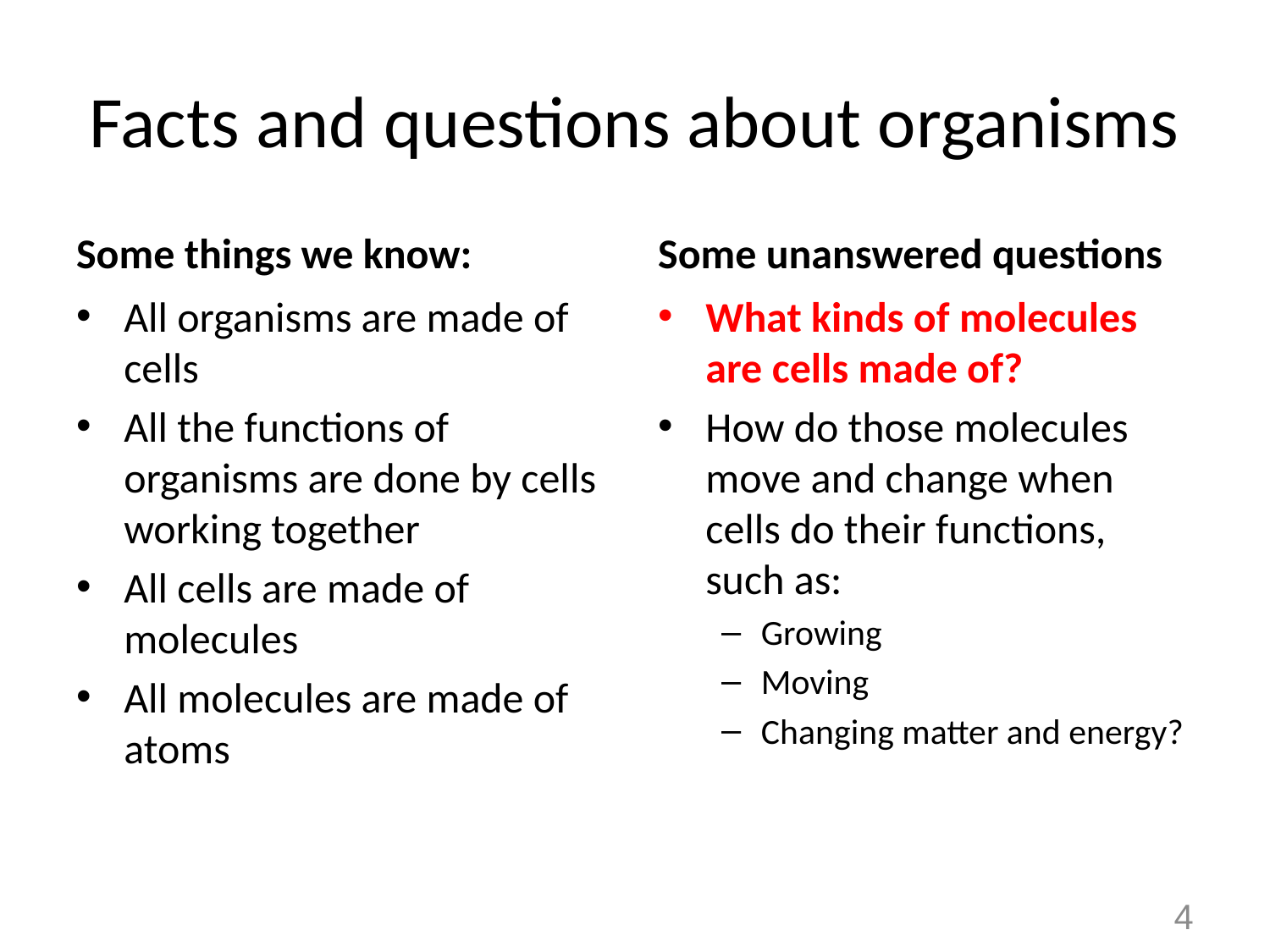

# Facts and questions about organisms
Some things we know:
Some unanswered questions
All organisms are made of cells
All the functions of organisms are done by cells working together
All cells are made of molecules
All molecules are made of atoms
What kinds of molecules are cells made of?
How do those molecules move and change when cells do their functions, such as:
Growing
Moving
Changing matter and energy?

4